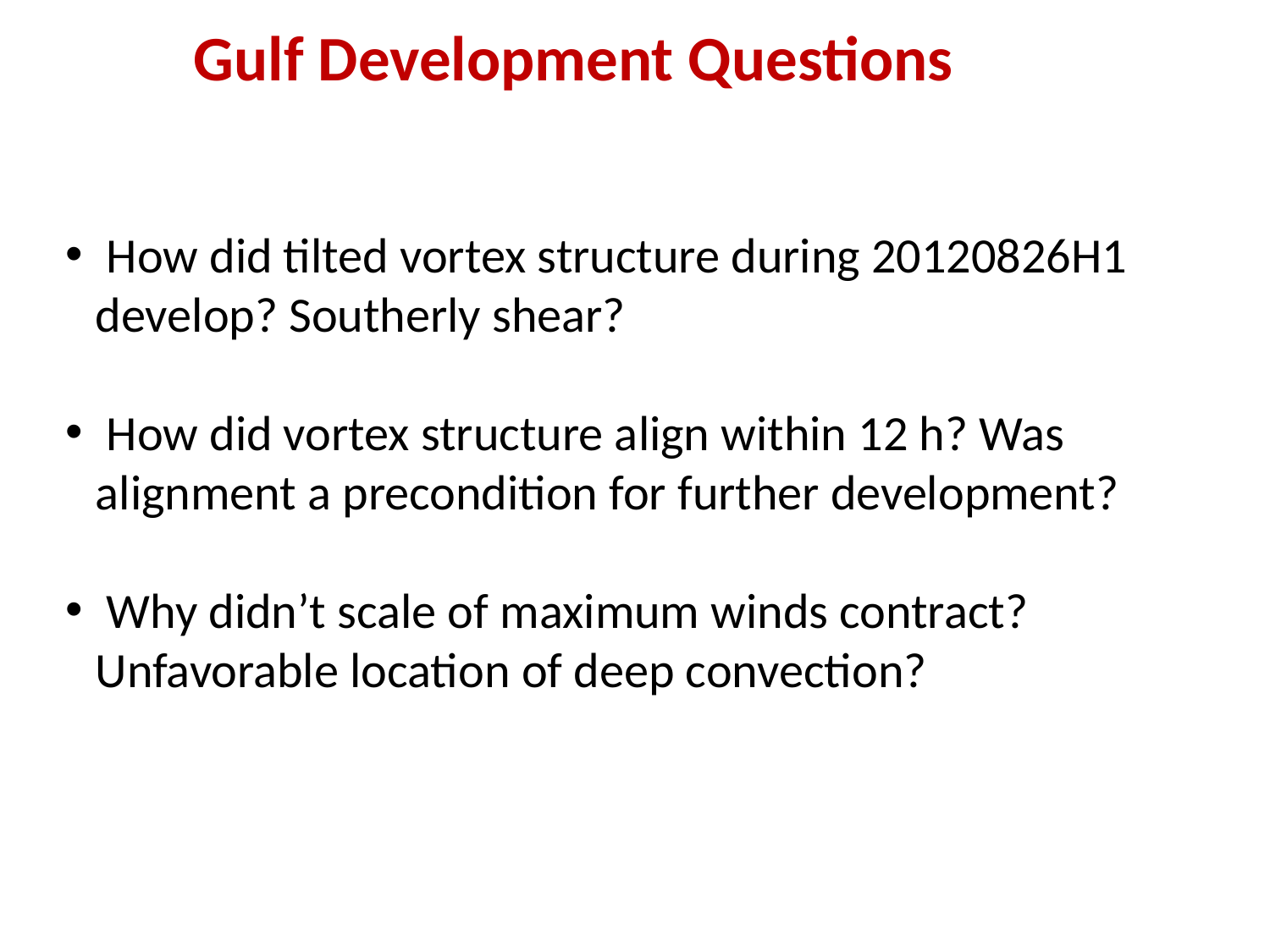

Gulf Development Questions
 How did tilted vortex structure during 20120826H1 develop? Southerly shear?

 How did vortex structure align within 12 h? Was alignment a precondition for further development?

 Why didn’t scale of maximum winds contract? Unfavorable location of deep convection?